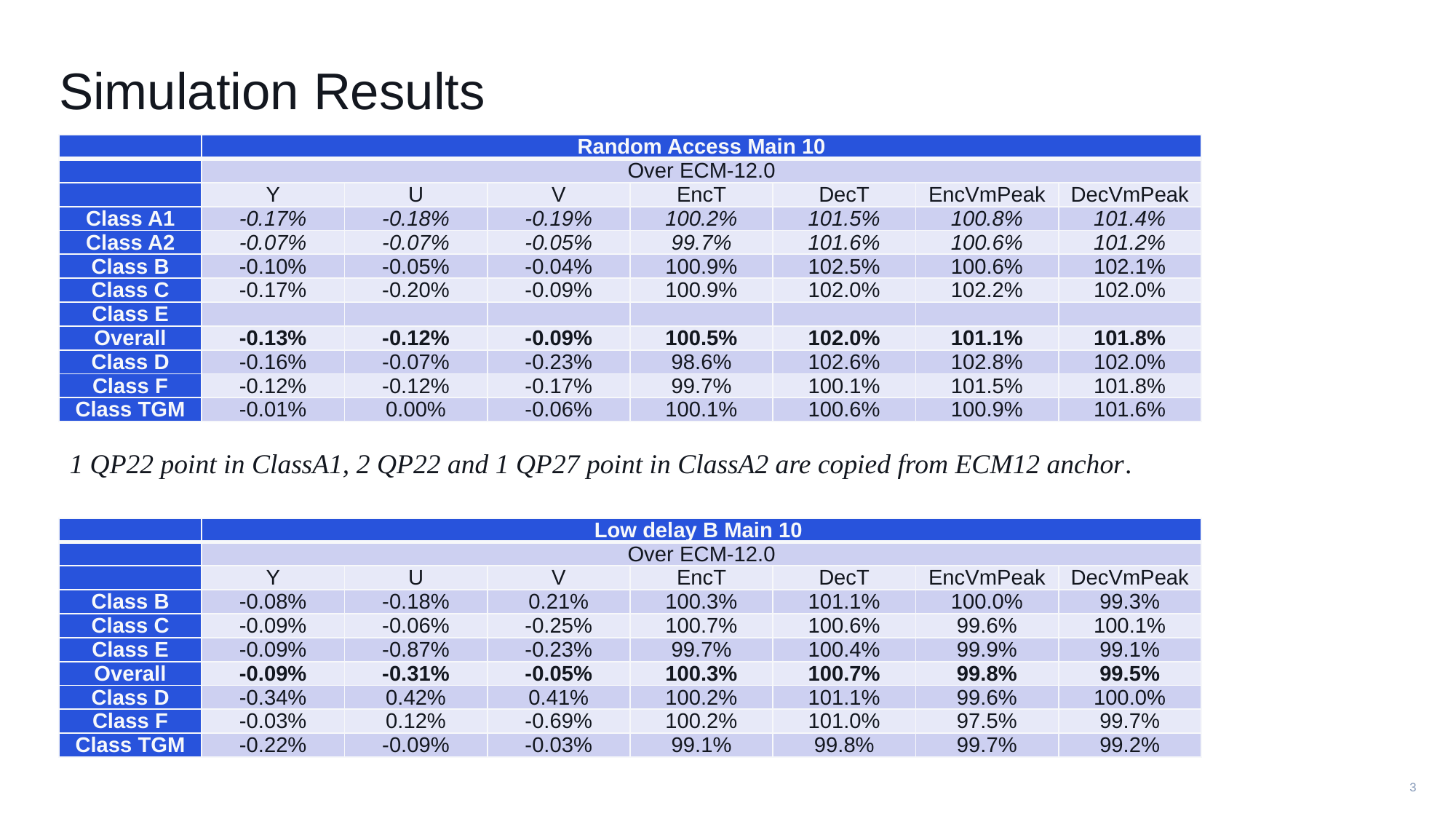

# Simulation Results
|  | Random Access Main 10 |  |  |  |  |  |  |
| --- | --- | --- | --- | --- | --- | --- | --- |
|  | Over ECM-12.0 |  |  |  |  |  |  |
|  | Y | U | V | EncT | DecT | EncVmPeak | DecVmPeak |
| Class A1 | -0.17% | -0.18% | -0.19% | 100.2% | 101.5% | 100.8% | 101.4% |
| Class A2 | -0.07% | -0.07% | -0.05% | 99.7% | 101.6% | 100.6% | 101.2% |
| Class B | -0.10% | -0.05% | -0.04% | 100.9% | 102.5% | 100.6% | 102.1% |
| Class C | -0.17% | -0.20% | -0.09% | 100.9% | 102.0% | 102.2% | 102.0% |
| Class E |  |  |  |  |  |  |  |
| Overall | -0.13% | -0.12% | -0.09% | 100.5% | 102.0% | 101.1% | 101.8% |
| Class D | -0.16% | -0.07% | -0.23% | 98.6% | 102.6% | 102.8% | 102.0% |
| Class F | -0.12% | -0.12% | -0.17% | 99.7% | 100.1% | 101.5% | 101.8% |
| Class TGM | -0.01% | 0.00% | -0.06% | 100.1% | 100.6% | 100.9% | 101.6% |
1 QP22 point in ClassA1, 2 QP22 and 1 QP27 point in ClassA2 are copied from ECM12 anchor.
|  | Low delay B Main 10 |  |  |  |  |  |  |
| --- | --- | --- | --- | --- | --- | --- | --- |
|  | Over ECM-12.0 |  |  |  |  |  |  |
|  | Y | U | V | EncT | DecT | EncVmPeak | DecVmPeak |
| Class B | -0.08% | -0.18% | 0.21% | 100.3% | 101.1% | 100.0% | 99.3% |
| Class C | -0.09% | -0.06% | -0.25% | 100.7% | 100.6% | 99.6% | 100.1% |
| Class E | -0.09% | -0.87% | -0.23% | 99.7% | 100.4% | 99.9% | 99.1% |
| Overall | -0.09% | -0.31% | -0.05% | 100.3% | 100.7% | 99.8% | 99.5% |
| Class D | -0.34% | 0.42% | 0.41% | 100.2% | 101.1% | 99.6% | 100.0% |
| Class F | -0.03% | 0.12% | -0.69% | 100.2% | 101.0% | 97.5% | 99.7% |
| Class TGM | -0.22% | -0.09% | -0.03% | 99.1% | 99.8% | 99.7% | 99.2% |